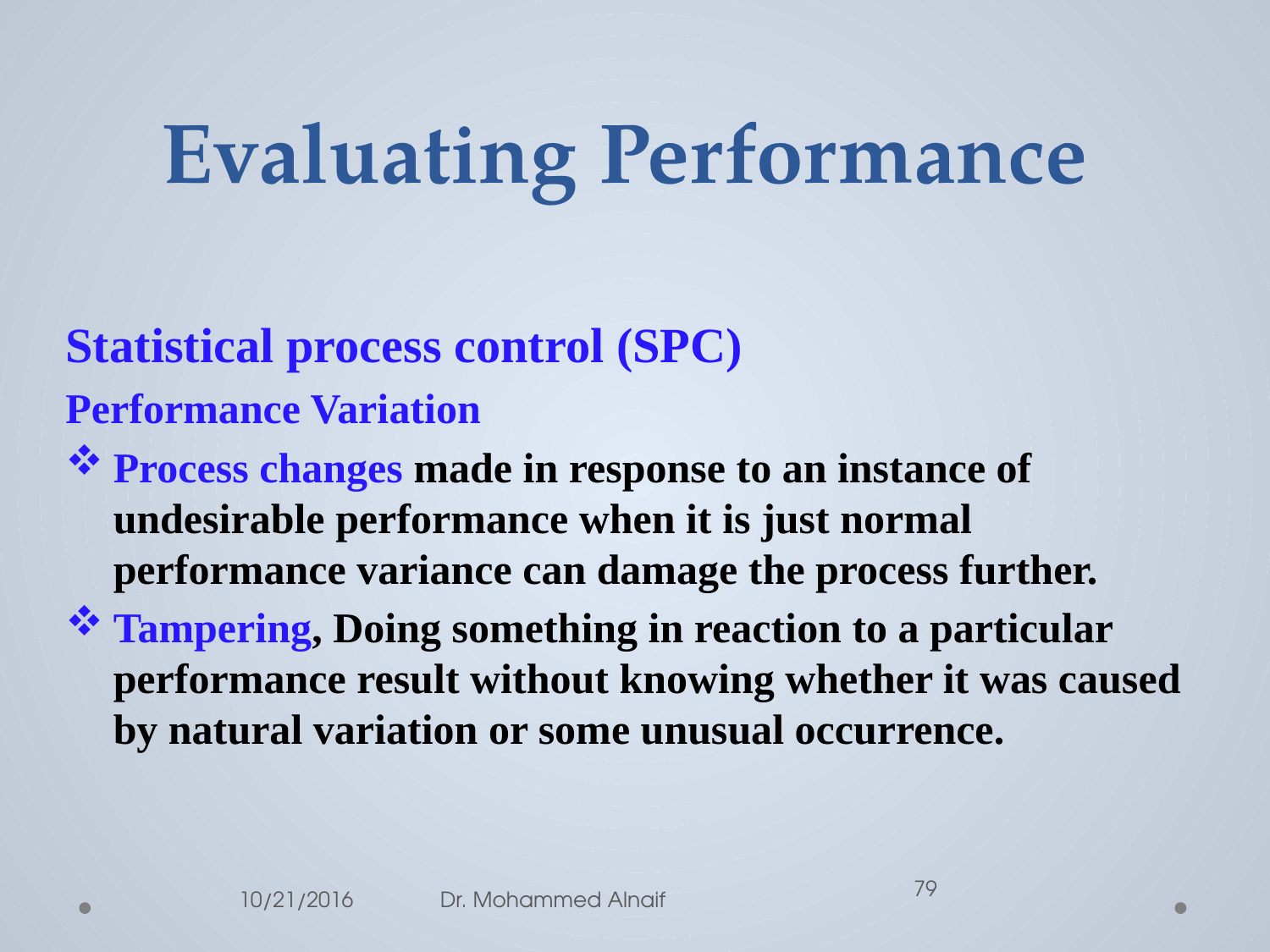

# Evaluating Performance
Statistical process control (SPC)
Performance Variation
Process changes made in response to an instance of undesirable performance when it is just normal performance variance can damage the process further.
Tampering, Doing something in reaction to a particular performance result without knowing whether it was caused by natural variation or some unusual occurrence.

79
10/21/2016
Dr. Mohammed Alnaif